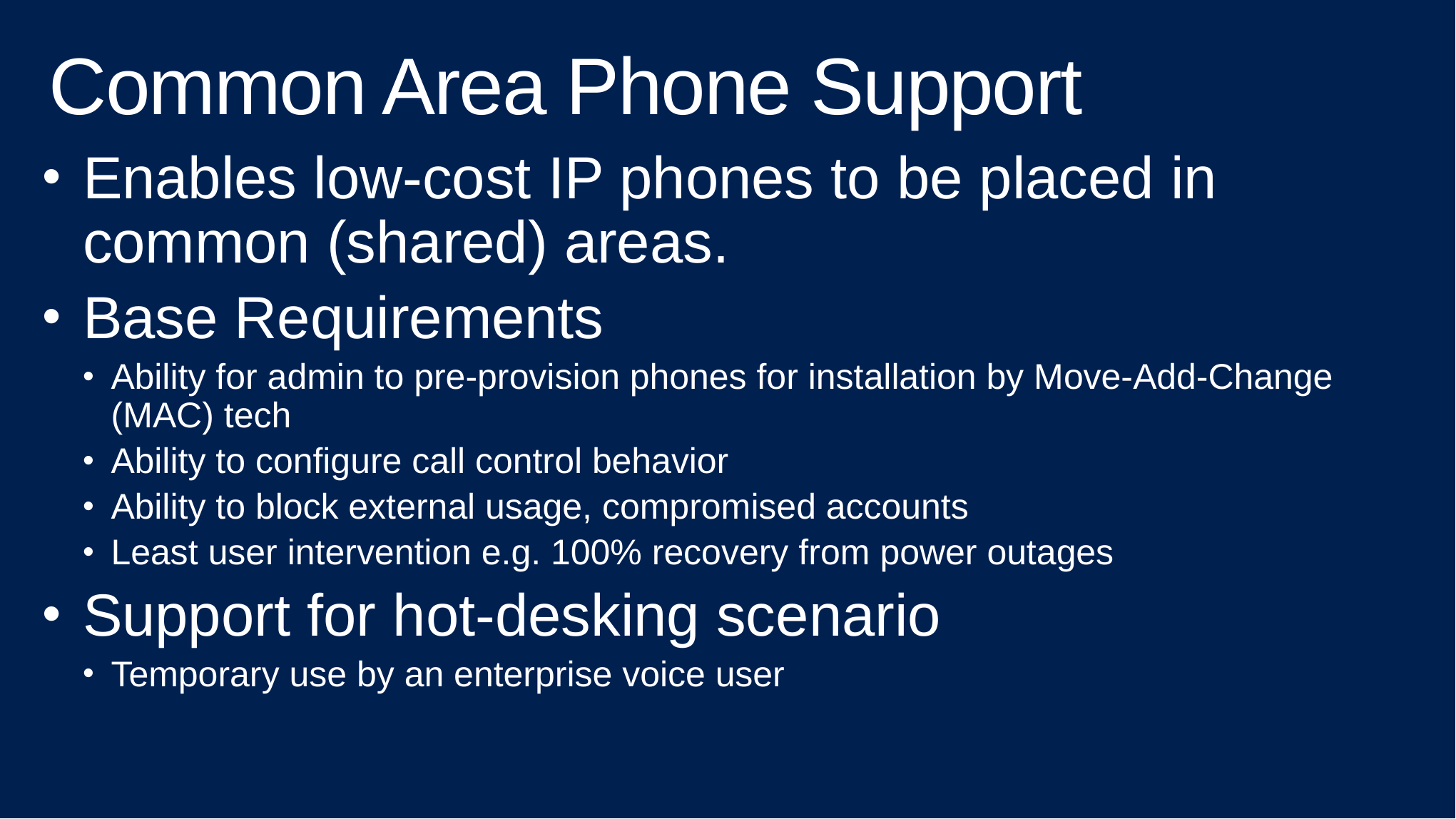

# Common Area Phone Support
Enables low-cost IP phones to be placed in common (shared) areas.
Base Requirements
Ability for admin to pre-provision phones for installation by Move-Add-Change (MAC) tech
Ability to configure call control behavior
Ability to block external usage, compromised accounts
Least user intervention e.g. 100% recovery from power outages
Support for hot-desking scenario
Temporary use by an enterprise voice user